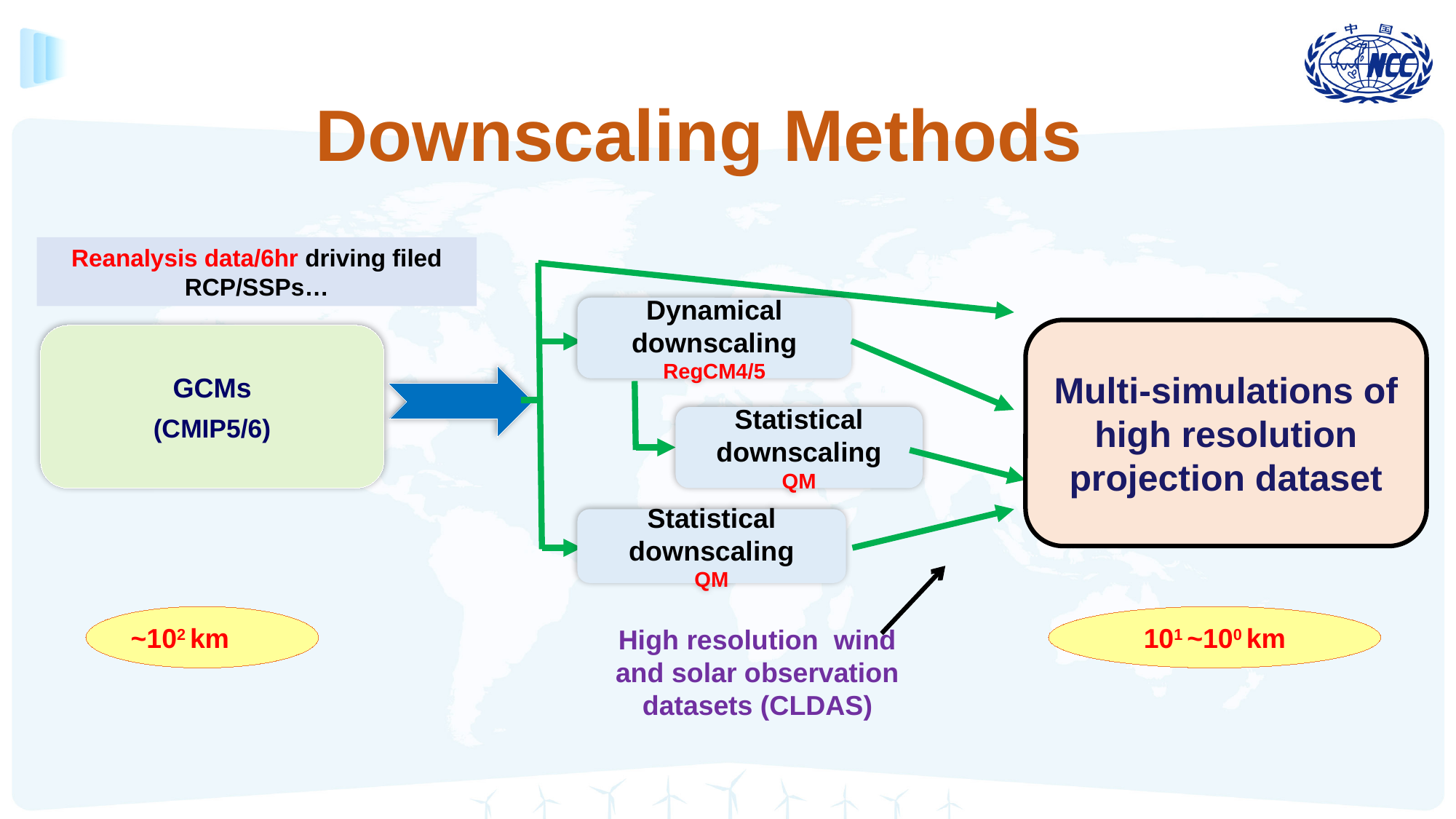

Downscaling Methods
Reanalysis data/6hr driving filed
RCP/SSPs…
Dynamical downscaling
RegCM4/5
Statistical downscaling
QM
Statistical downscaling
QM
Multi-simulations of high resolution projection dataset
GCMs
(CMIP5/6)

~102 km
101 ~100 km
High resolution  wind and solar observation datasets (CLDAS)